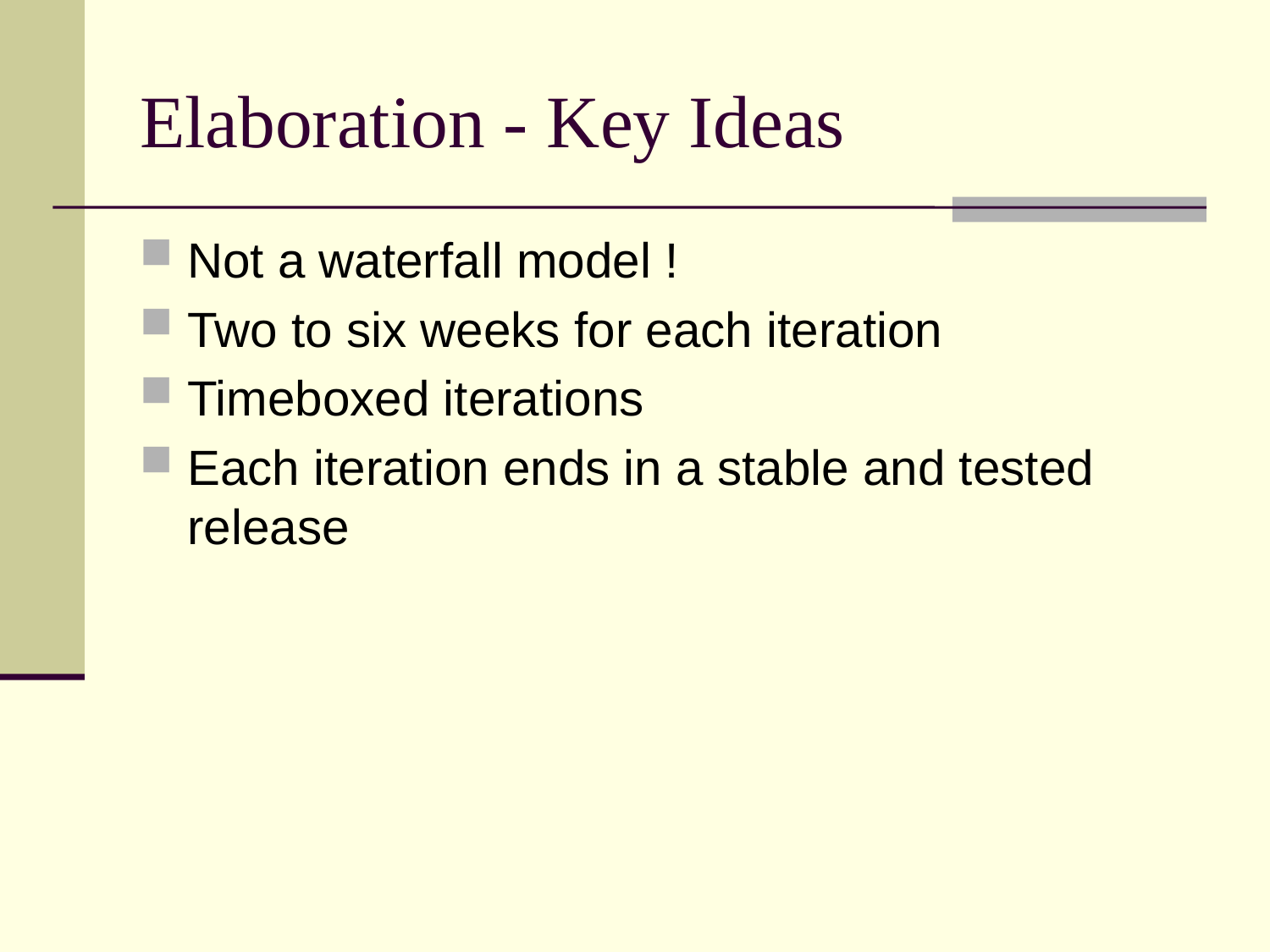

# Elaboration - Key Ideas
Not a waterfall model !
Two to six weeks for each iteration
Timeboxed iterations
Each iteration ends in a stable and tested release